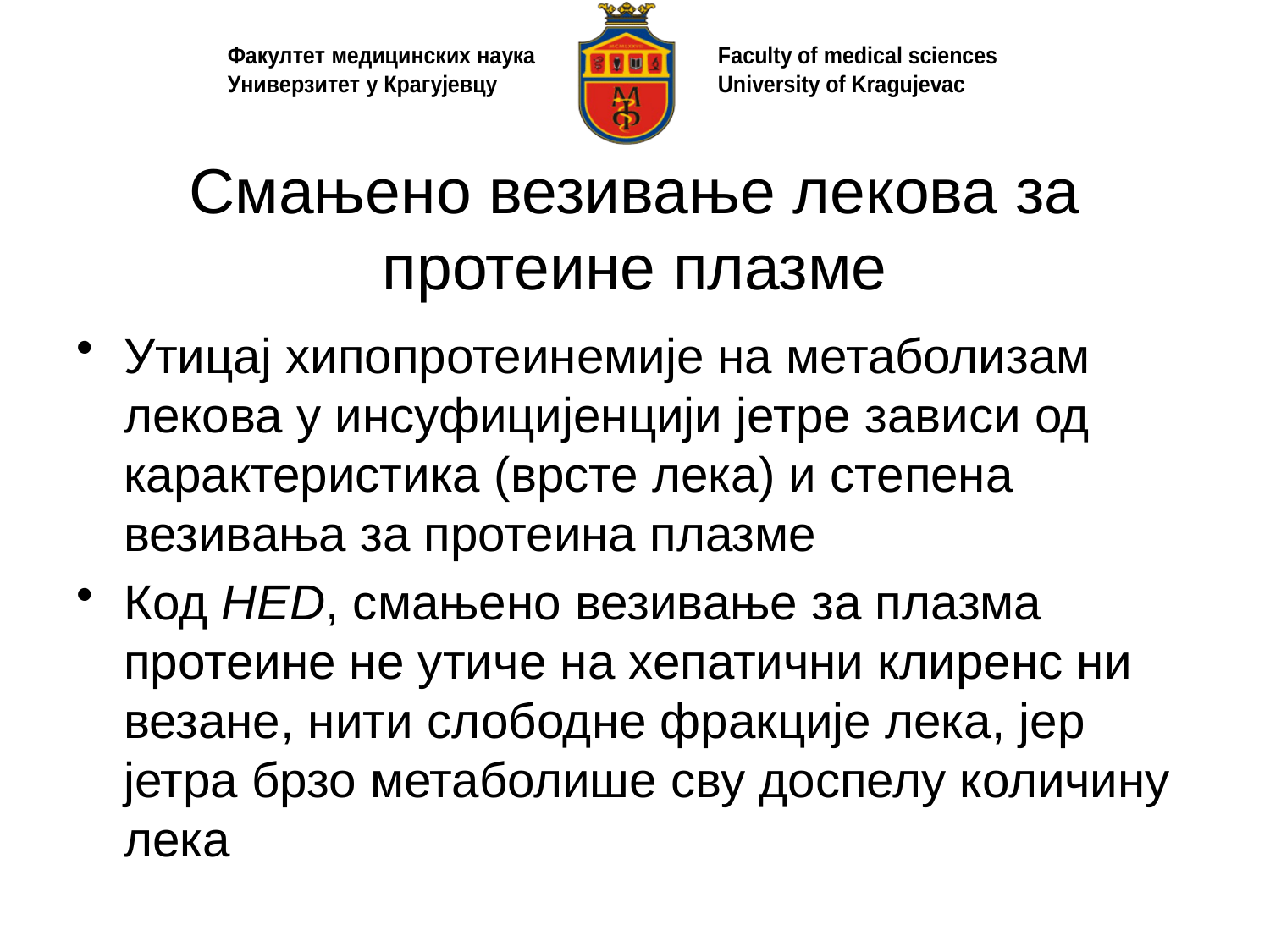

# Смањено везивање лекова за протеине плазме
Утицај хипопротеинемије на метаболизам лекова у инсуфицијенцији јетре зависи од карактеристика (врсте лека) и степена везивања за протеина плазме
Код HED, смањено везивање за плазма протеине не утиче на хепатични клиренс ни везане, нити слободне фракције лека, јер јетра брзо метаболише сву доспелу количину лека